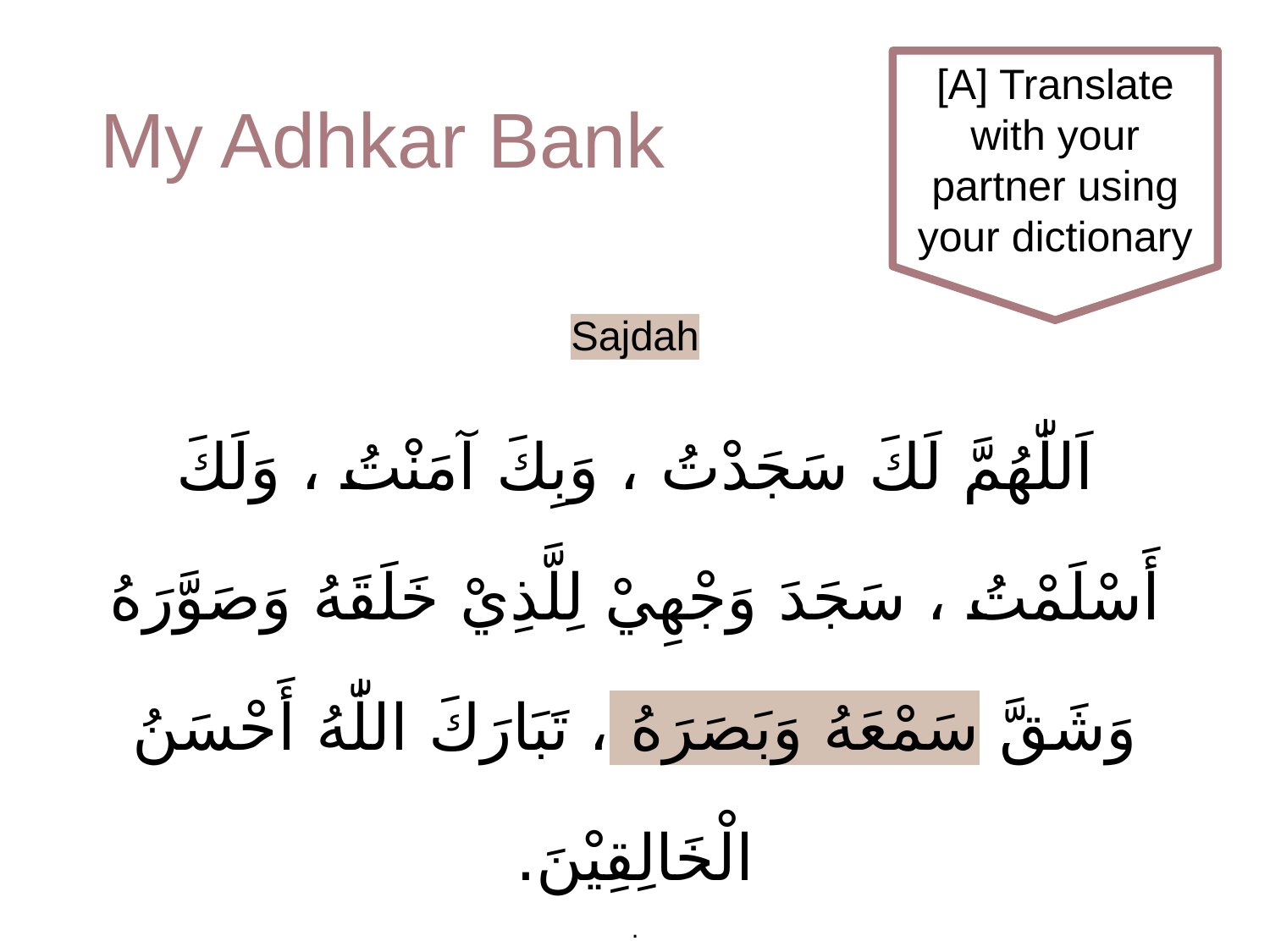

# My Adhkar Bank
[A] Translate with your partner using your dictionary
Sajdah
اَللّٰهُمَّ لَكَ سَجَدْتُ ، وَبِكَ آمَنْتُ ، وَلَكَ أَسْلَمْتُ ، سَجَدَ وَجْهِيْ لِلَّذِيْ خَلَقَهُ وَصَوَّرَهُ وَشَقَّ سَمْعَهُ وَبَصَرَهُ ، تَبَارَكَ اللّٰهُ أَحْسَنُ الْخَالِقِيْنَ.
.